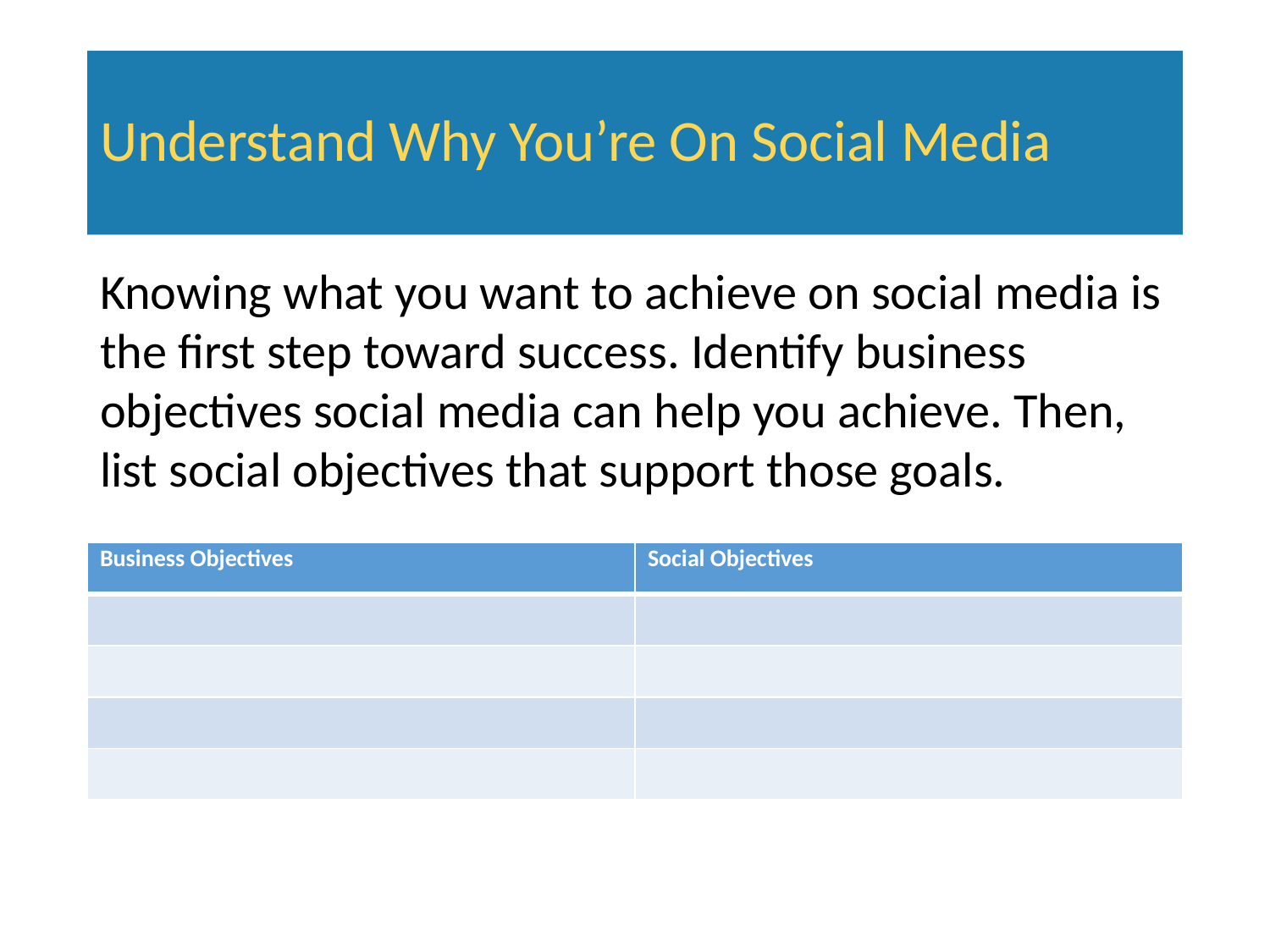

# Understand Why You’re On Social Media
Knowing what you want to achieve on social media is the first step toward success. Identify business objectives social media can help you achieve. Then, list social objectives that support those goals.

| Business Objectives | Social Objectives |
| --- | --- |
|  |  |
|  |  |
|  |  |
|  |  |